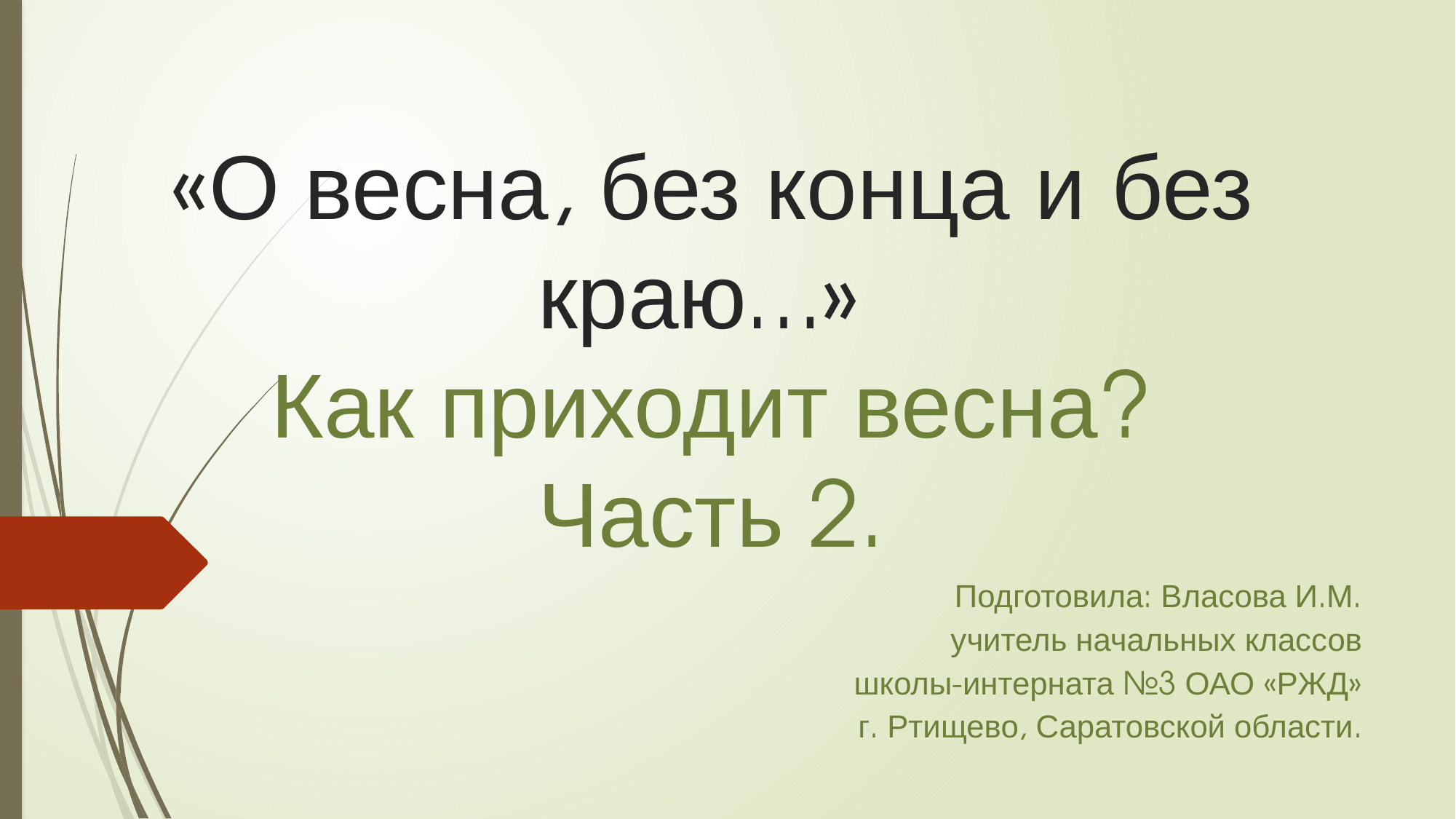

# «О весна, без конца и без краю…» Как приходит весна? Часть 2.
Подготовила: Власова И.М.
 учитель начальных классов
 школы-интерната №3 ОАО «РЖД»
 г. Ртищево, Саратовской области.